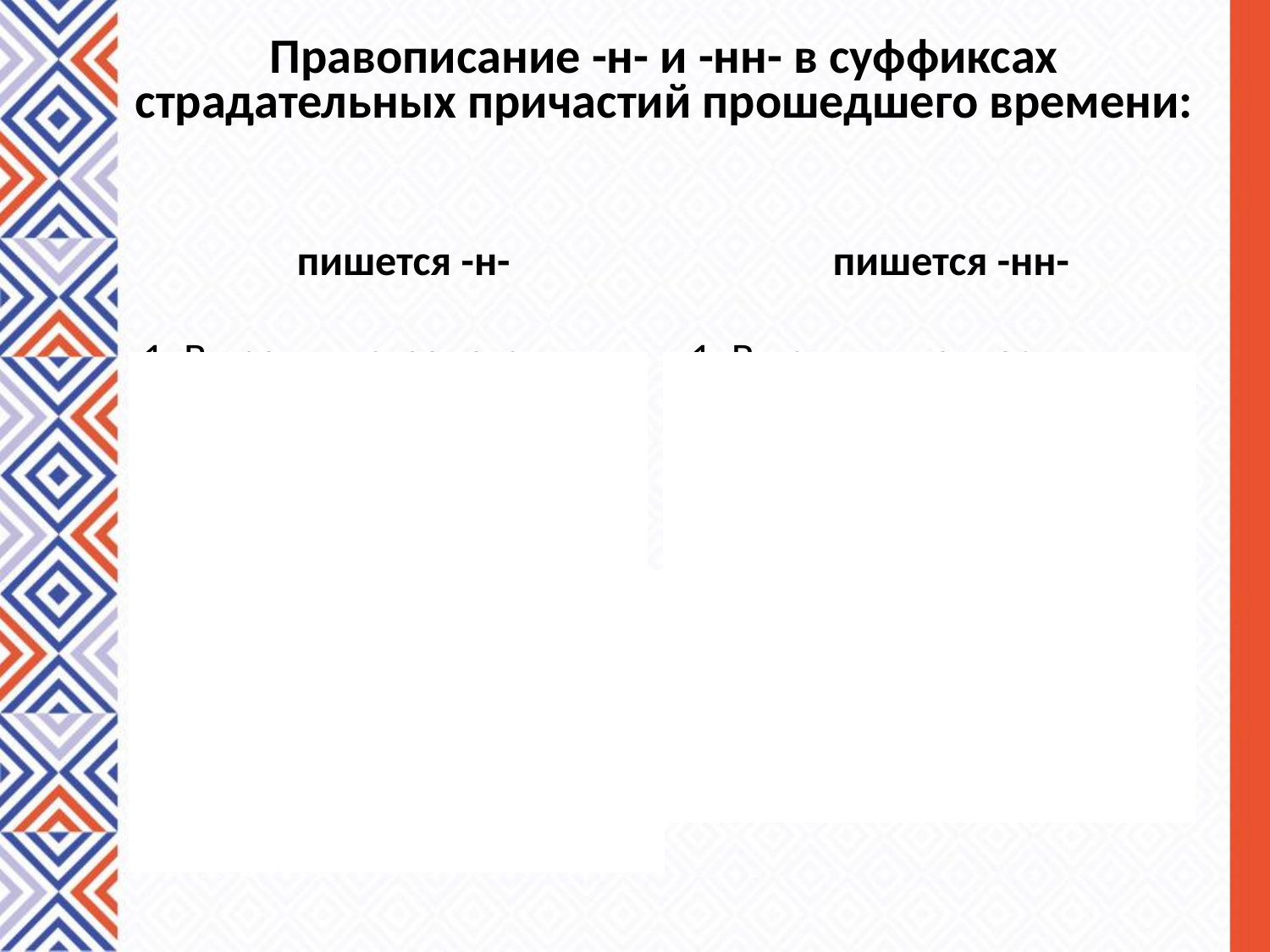

# Правописание -н- и -нн- в суффиксах страдательных причастий прошедшего времени:
| пишется -н- | пишется -нн- |
| --- | --- |
| 1. В кратких страдательных причастиях прошедшего времени: развеян, прочитан; 2. В отглагольных прилагательных, образованных от причастий, не имеющих при себе приставок или зависимых слов: правленая рукопись. | 1. В полных причастиях, имеющих при себе приставки (кроме не-): развеянный, запряженный; 2. В полных причастиях, если они имеют при себе зависимые слова: правленная редактором рукопись. |